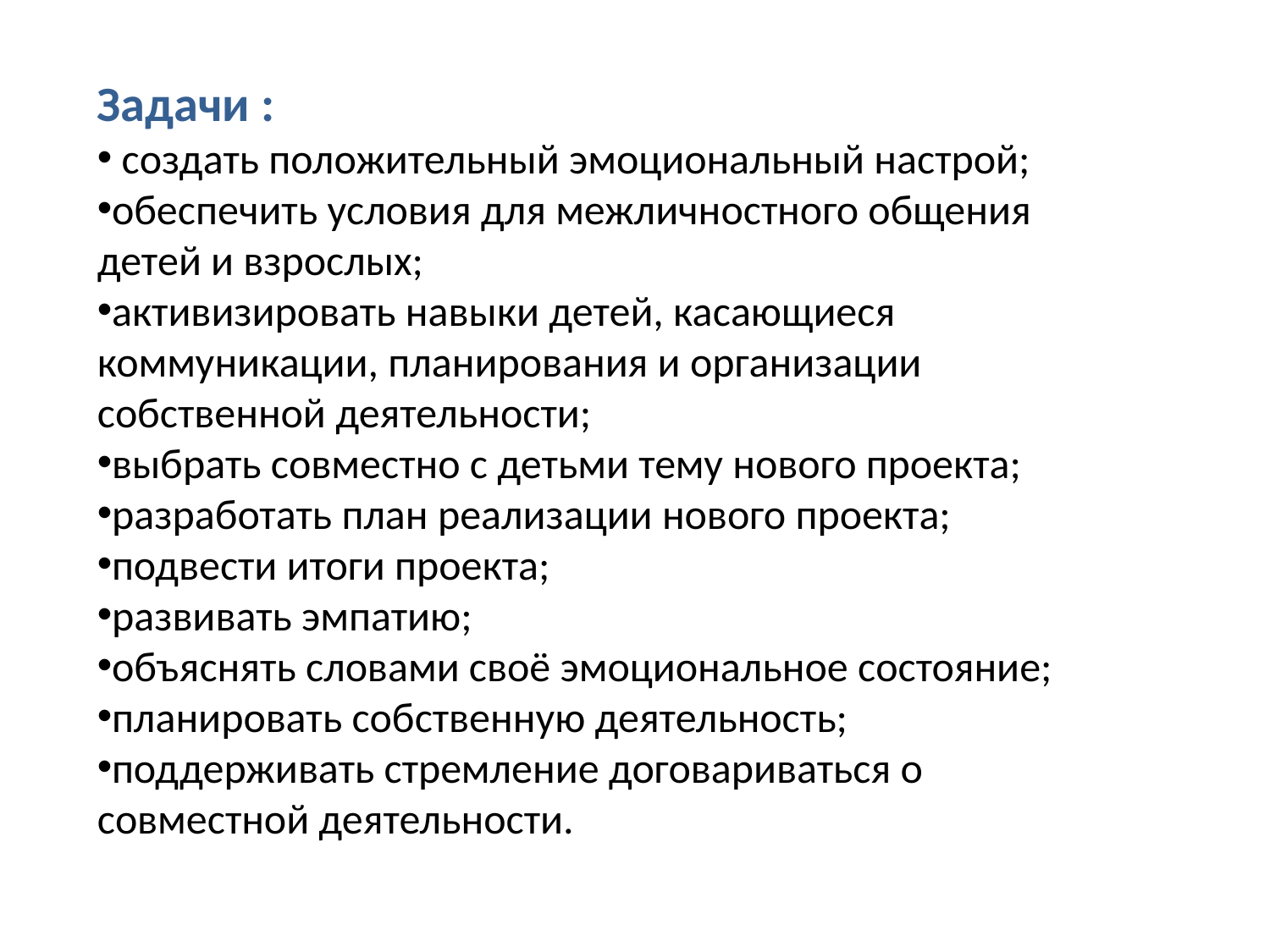

Задачи :
 создать положительный эмоциональный настрой;
обеспечить условия для межличностного общения детей и взрослых;
активизировать навыки детей, касающиеся коммуникации, планирования и организации собственной деятельности;
выбрать совместно с детьми тему нового проекта;
разработать план реализации нового проекта;
подвести итоги проекта;
развивать эмпатию;
объяснять словами своё эмоциональное состояние;
планировать собственную деятельность;
поддерживать стремление договариваться о совместной деятельности.